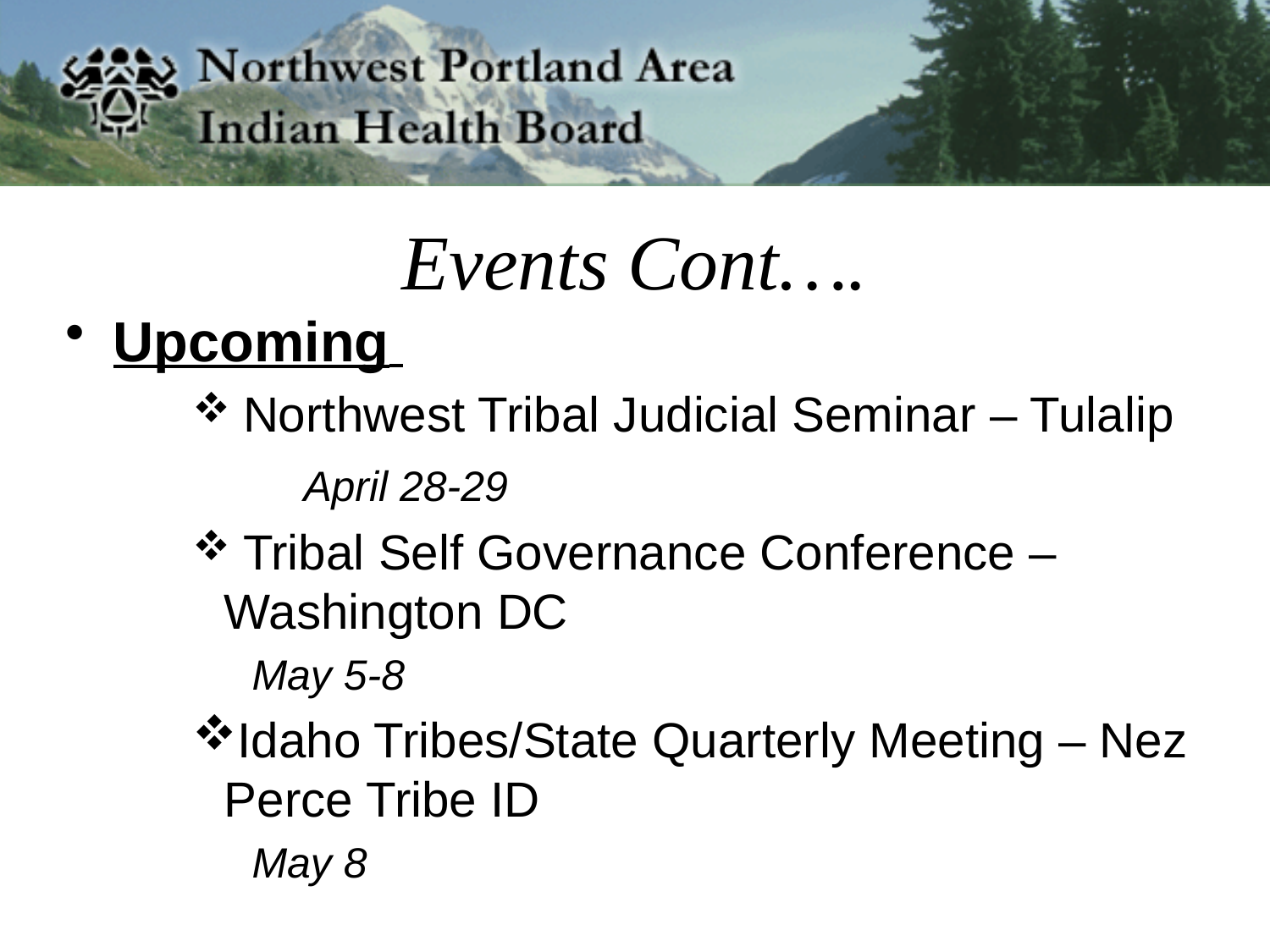

# Events Cont….
Upcoming
 Northwest Tribal Judicial Seminar – Tulalip
	    April 28-29
 Tribal Self Governance Conference – Washington DC
     May 5-8
Idaho Tribes/State Quarterly Meeting – Nez Perce Tribe ID
     May 8